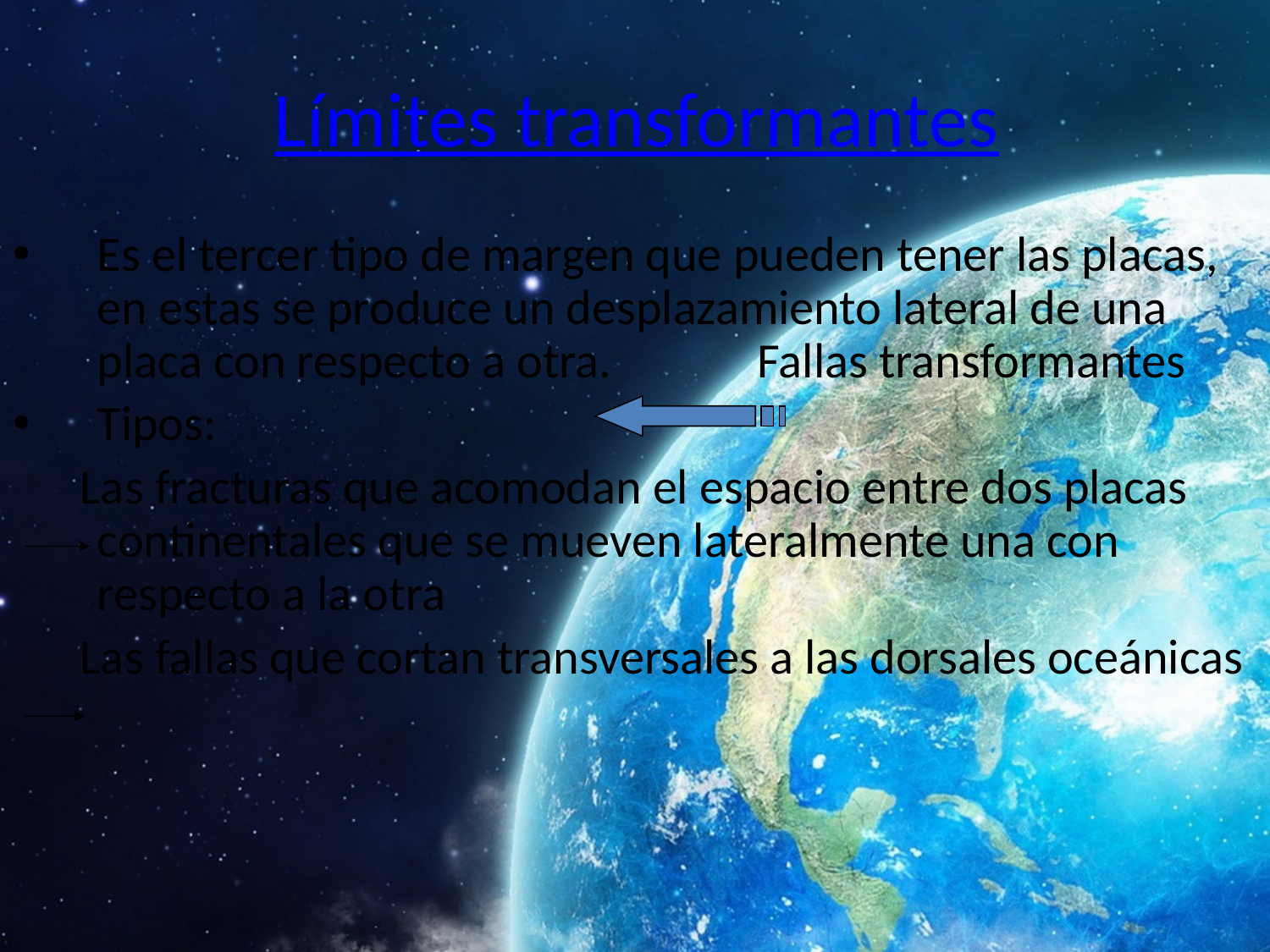

# Límites transformantes
Es el tercer tipo de margen que pueden tener las placas, en estas se produce un desplazamiento lateral de una placa con respecto a otra.             Fallas transformantes
Tipos:
      Las fracturas que acomodan el espacio entre dos placas continentales que se mueven lateralmente una con respecto a la otra
      Las fallas que cortan transversales a las dorsales oceánicas